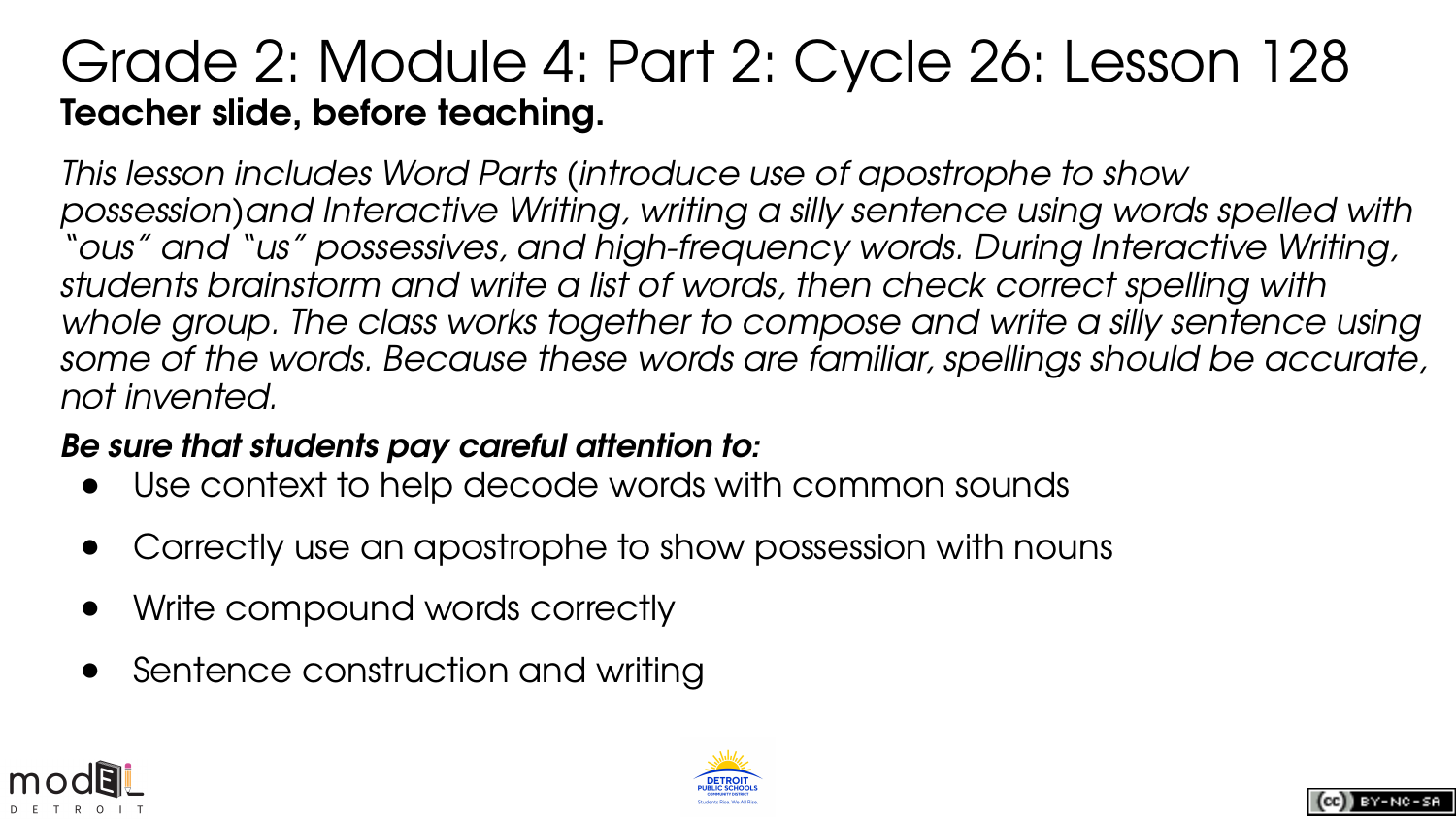

# Grade 2: Module 4: Part 2: Cycle 26: Lesson 128
Teacher slide, before teaching.
This lesson includes Word Parts (introduce use of apostrophe to show possession)and Interactive Writing, writing a silly sentence using words spelled with “ous” and “us” possessives, and high-frequency words. During Interactive Writing, students brainstorm and write a list of words, then check correct spelling with whole group. The class works together to compose and write a silly sentence using some of the words. Because these words are familiar, spellings should be accurate, not invented.
Be sure that students pay careful attention to:
Use context to help decode words with common sounds
Correctly use an apostrophe to show possession with nouns
Write compound words correctly
Sentence construction and writing